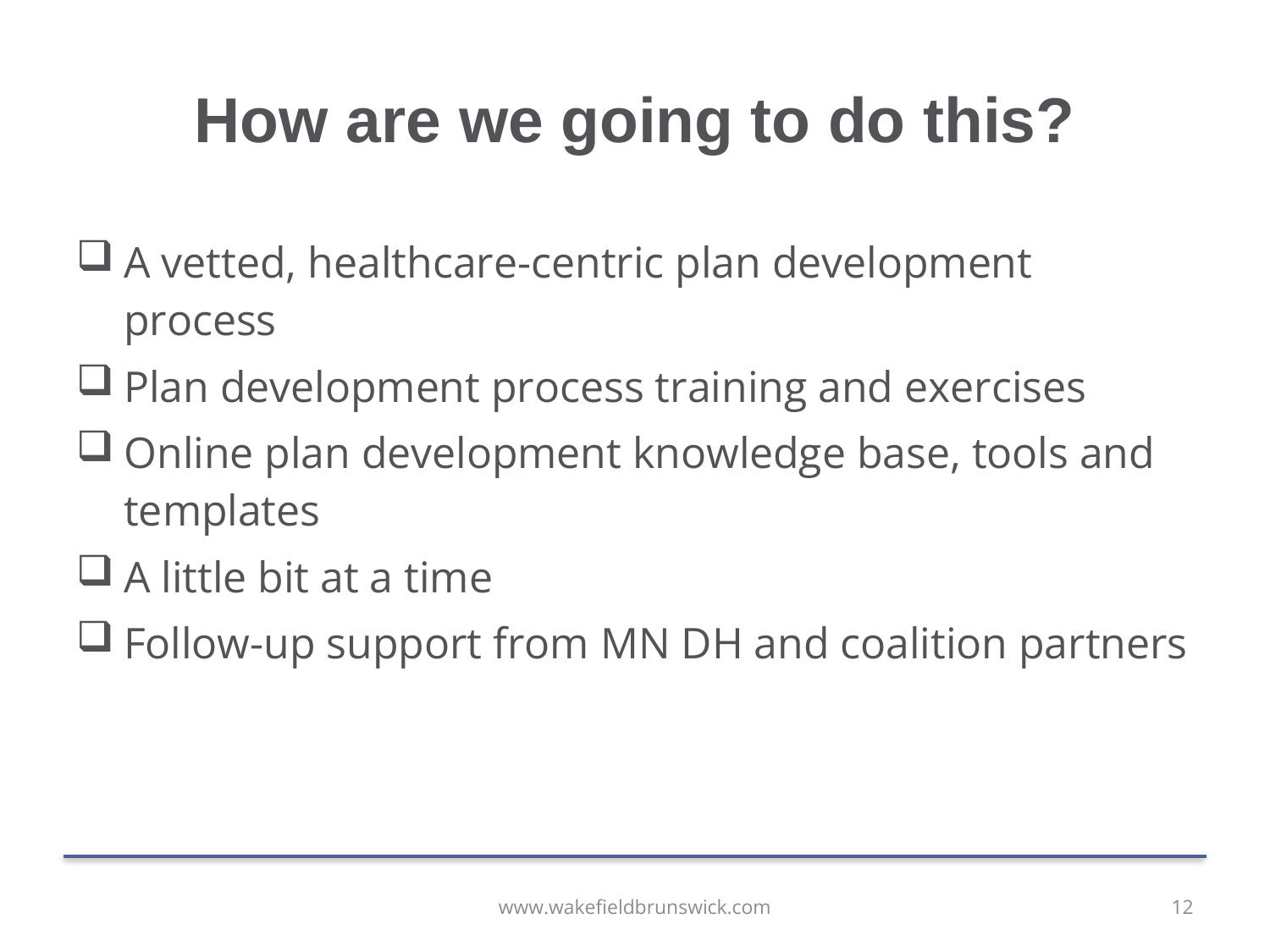

# How are we going to do this?
A vetted, healthcare-centric plan development process
Plan development process training and exercises
Online plan development knowledge base, tools and templates
A little bit at a time
Follow-up support from MN DH and coalition partners

www.wakefieldbrunswick.com
12